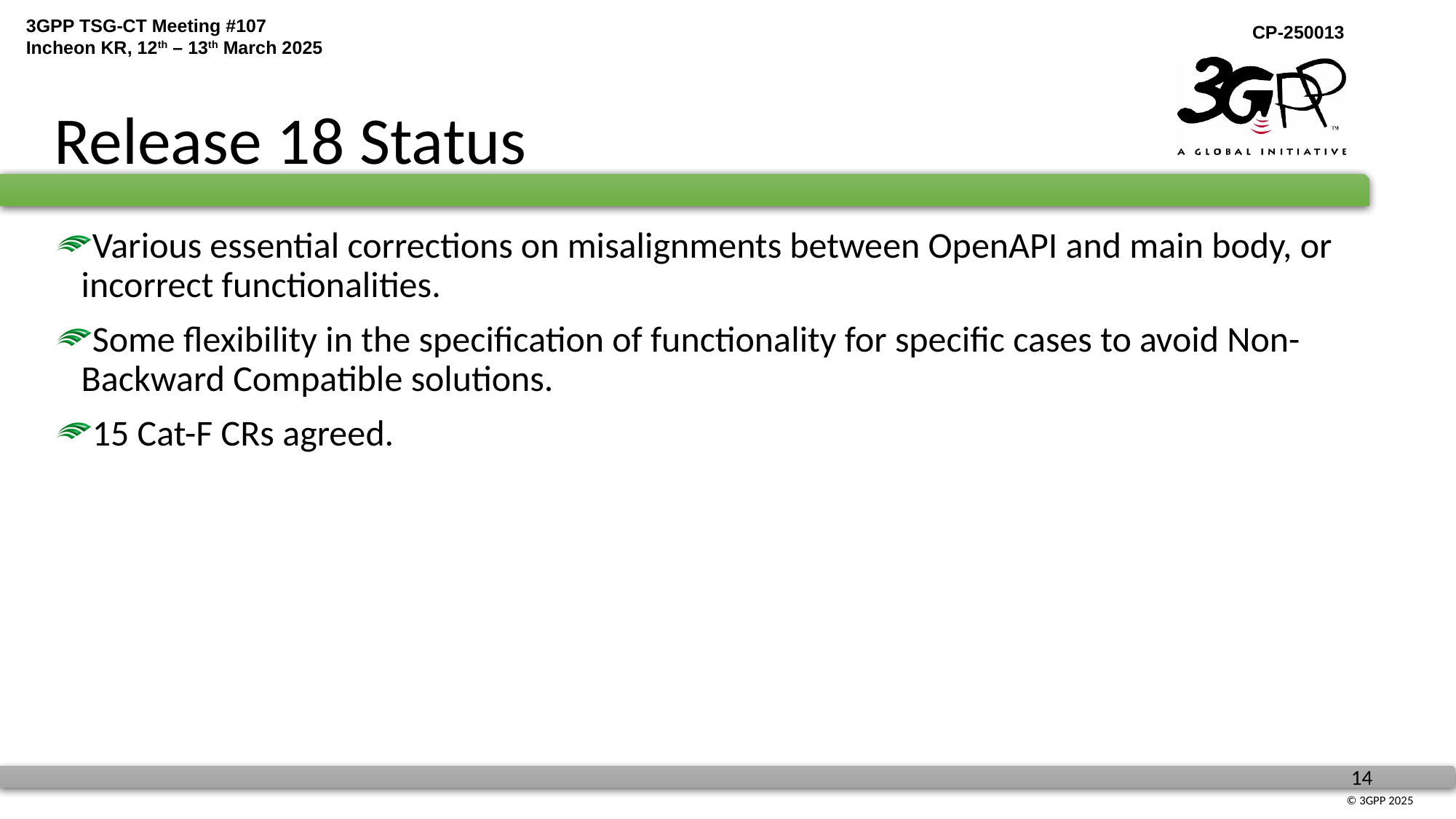

# Release 18 Status
Various essential corrections on misalignments between OpenAPI and main body, or incorrect functionalities.
Some flexibility in the specification of functionality for specific cases to avoid Non-Backward Compatible solutions.
15 Cat-F CRs agreed.